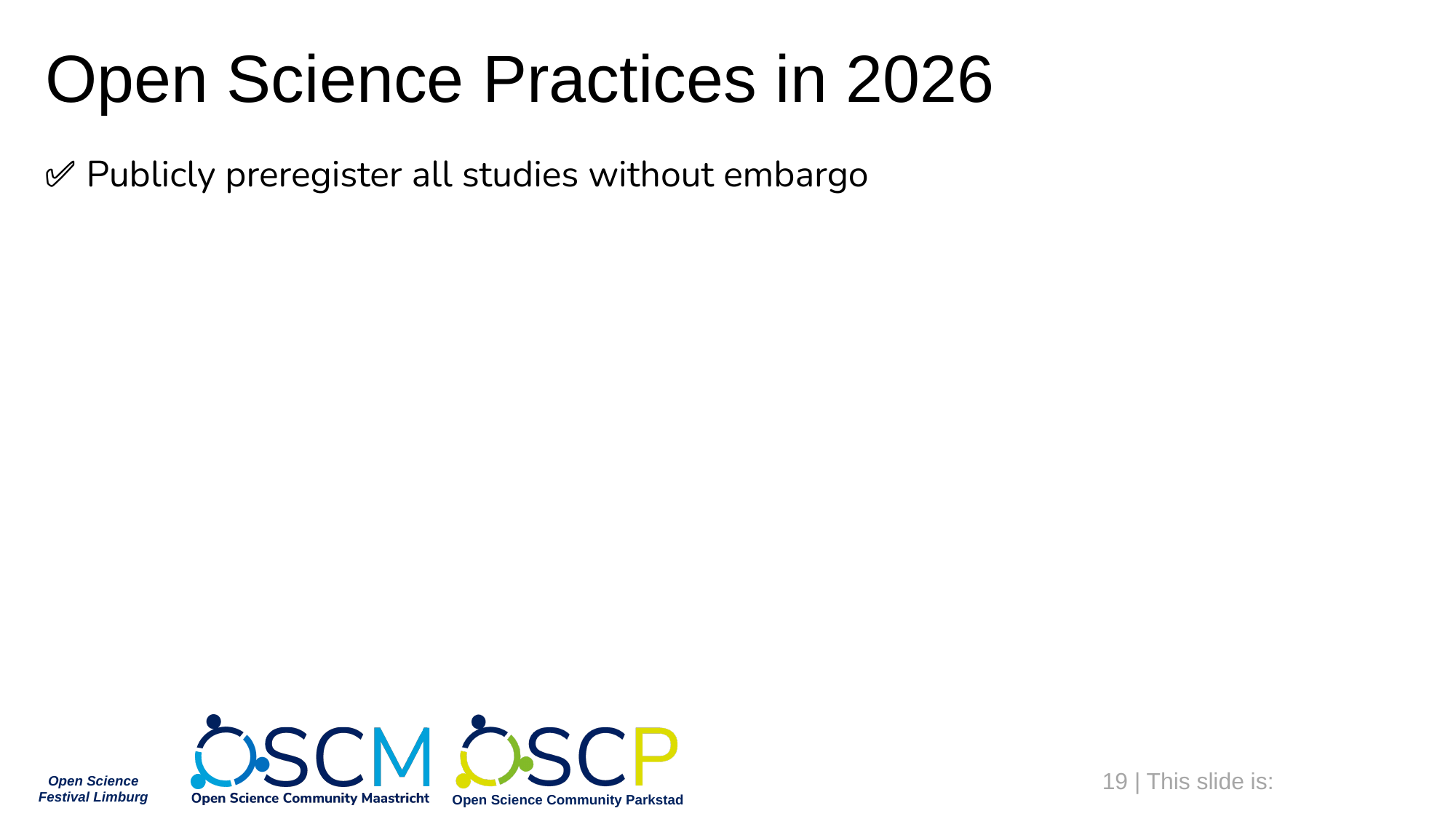

# Open Science Practices in 2026
✅ Publicly preregister all studies without embargo